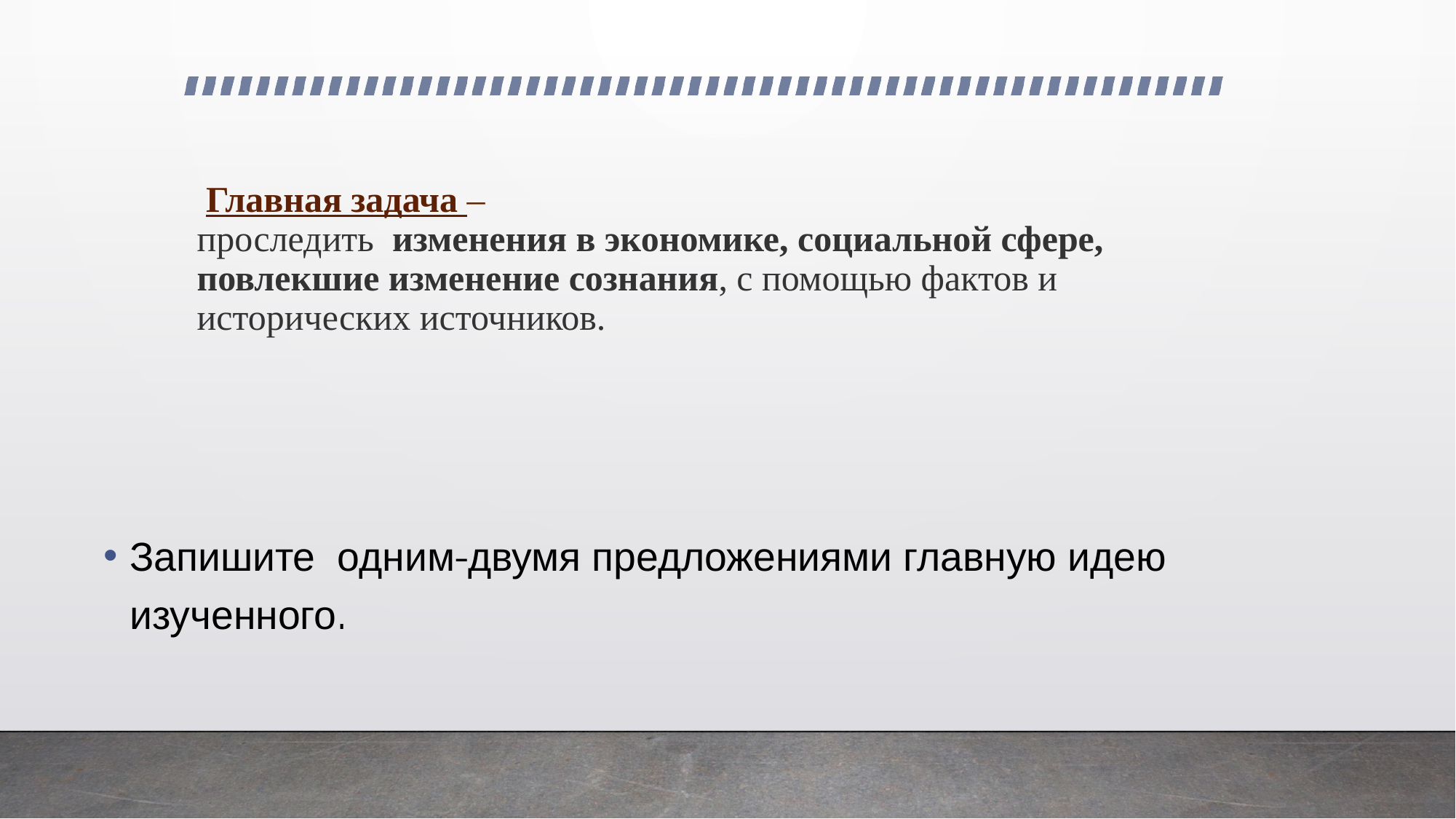

# Главная задача – проследить  изменения в экономике, социальной сфере, повлекшие изменение сознания, с помощью фактов и исторических источников.
Запишите  одним-двумя предложениями главную идею изученного.